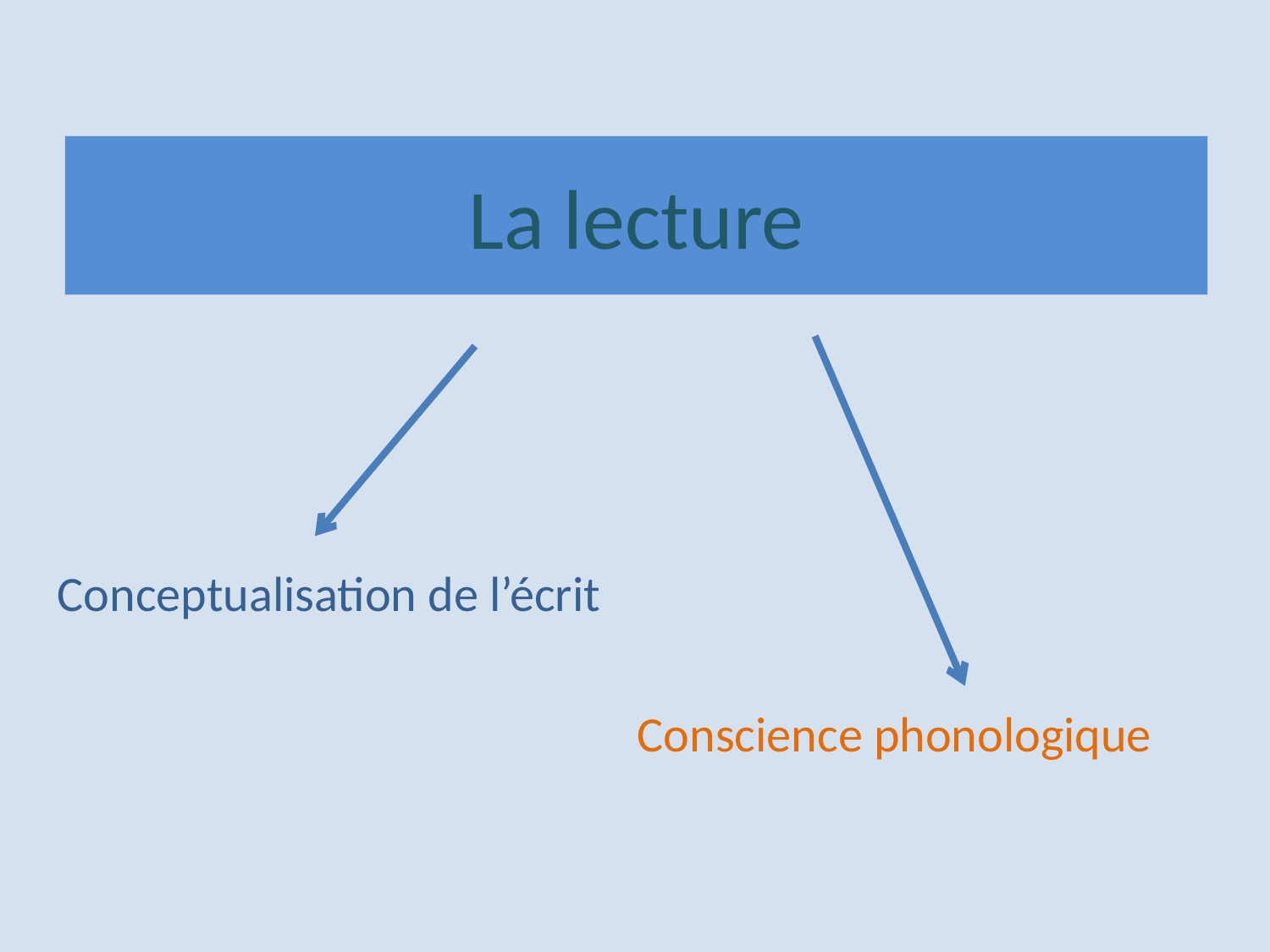

# La lecture
Conceptualisation de l’écrit
Conscience phonologique